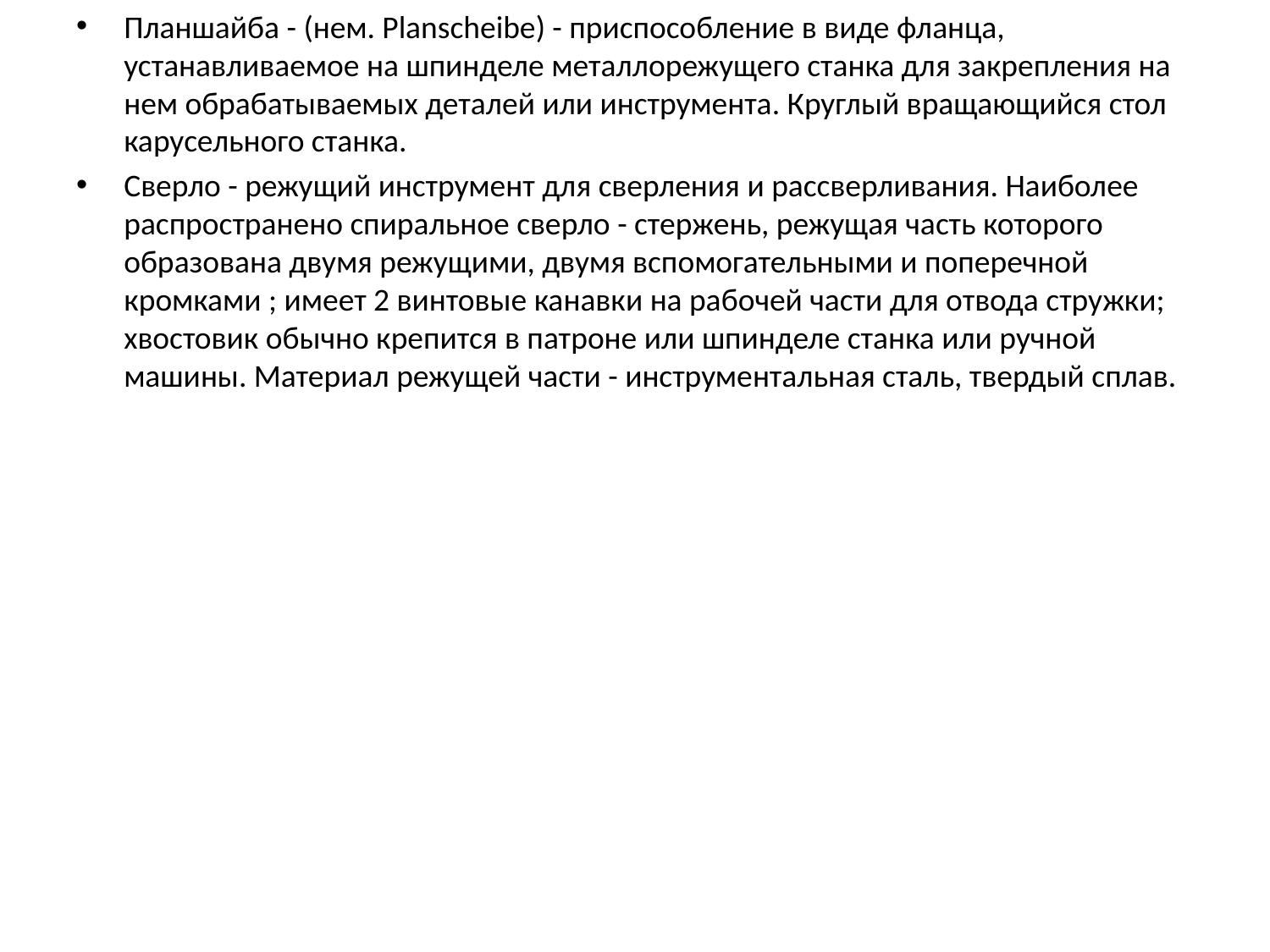

Планшайба - (нем. Planscheibe) - приспособление в виде фланца, устанавливаемое на шпинделе металлорежущего станка для закрепления на нем обрабатываемых деталей или инструмента. Круглый вращающийся стол карусельного станка.
Сверло - режущий инструмент для сверления и рассверливания. Наиболее распространено спиральное сверло - стержень, режущая часть которого образована двумя режущими, двумя вспомогательными и поперечной кромками ; имеет 2 винтовые канавки на рабочей части для отвода стружки; хвостовик обычно крепится в патроне или шпинделе станка или ручной машины. Материал режущей части - инструментальная сталь, твердый сплав.

#